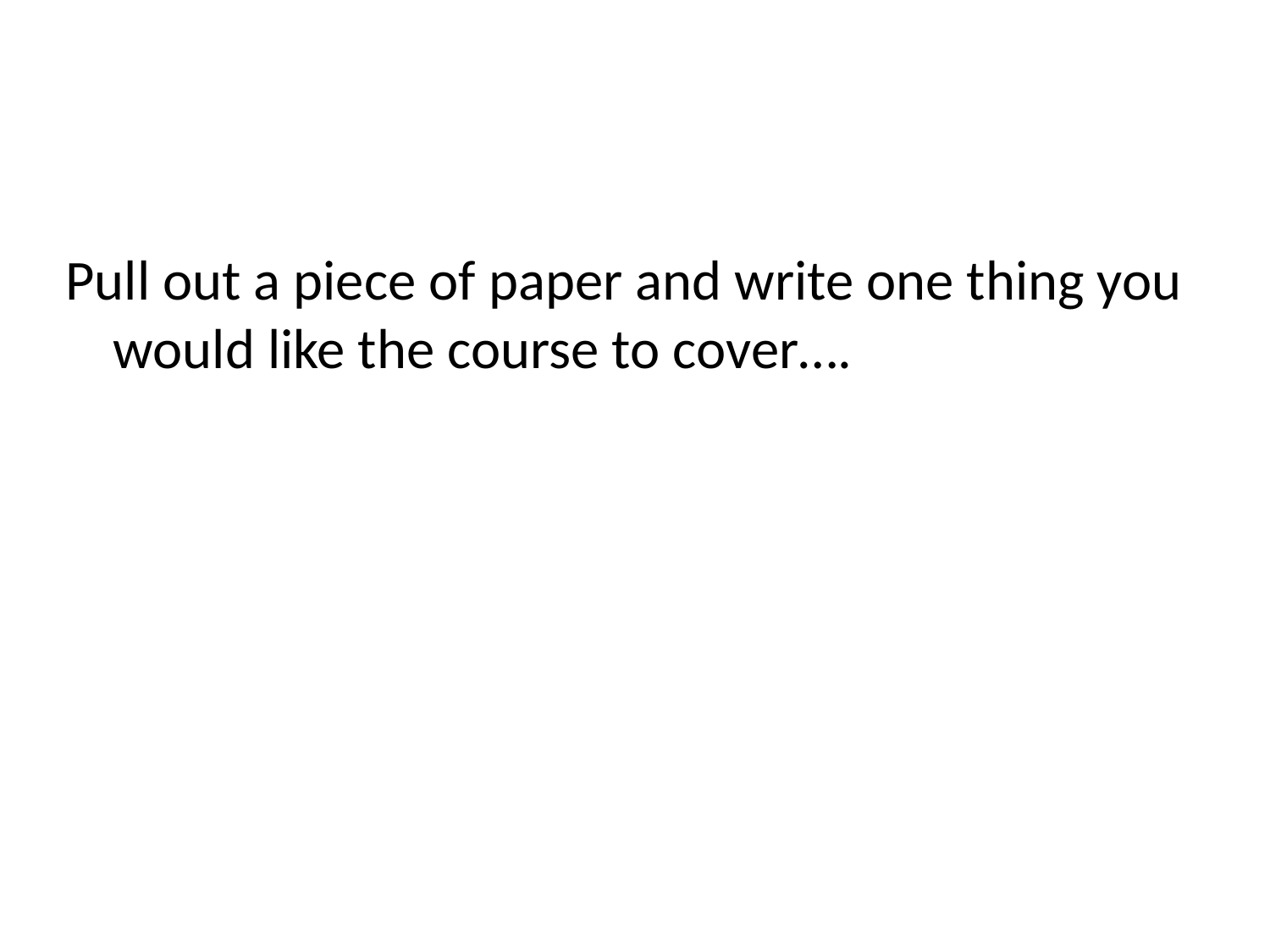

Pull out a piece of paper and write one thing you would like the course to cover….